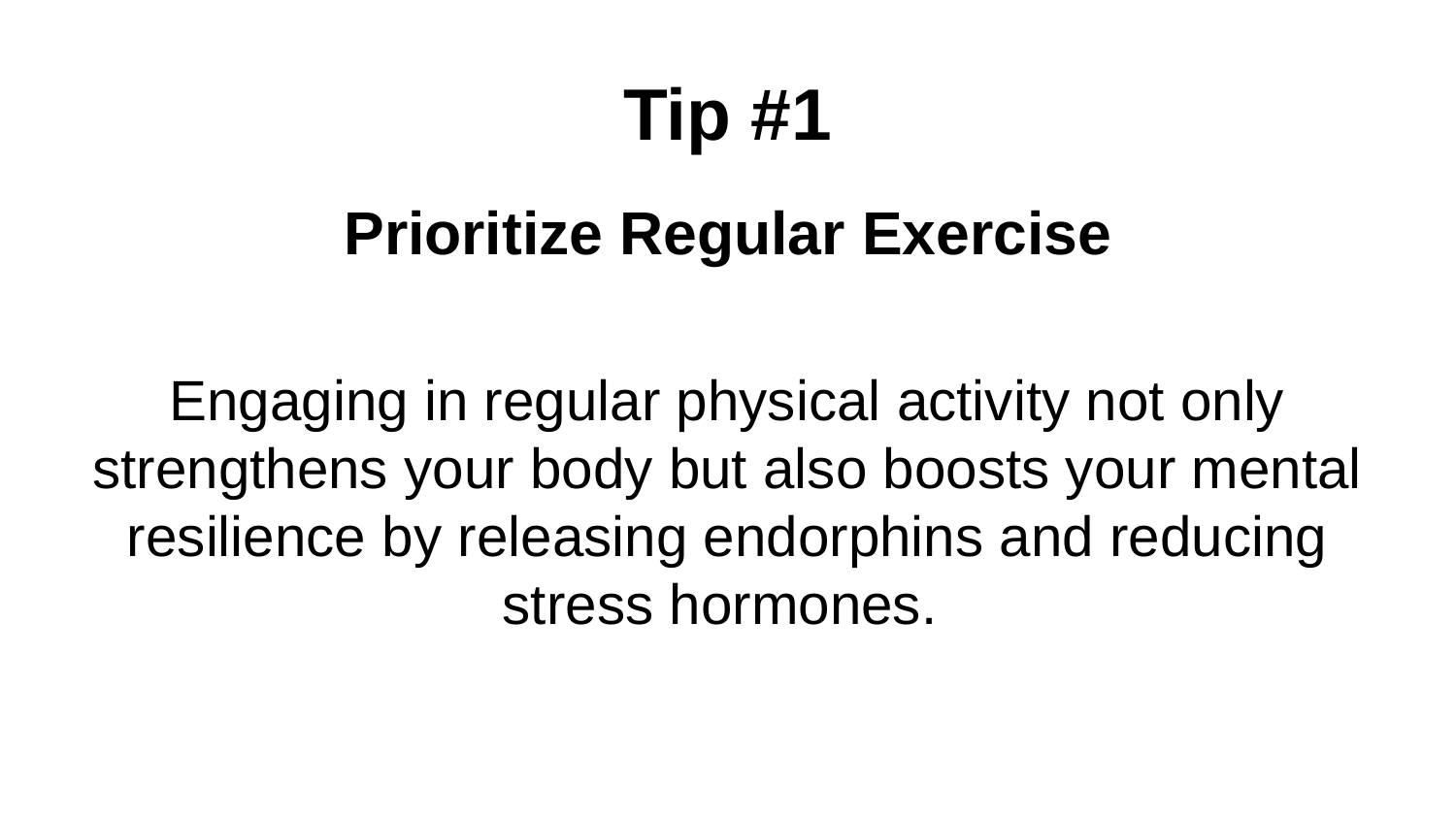

# Tip #1
Prioritize Regular Exercise

Engaging in regular physical activity not only strengthens your body but also boosts your mental resilience by releasing endorphins and reducing stress hormones.